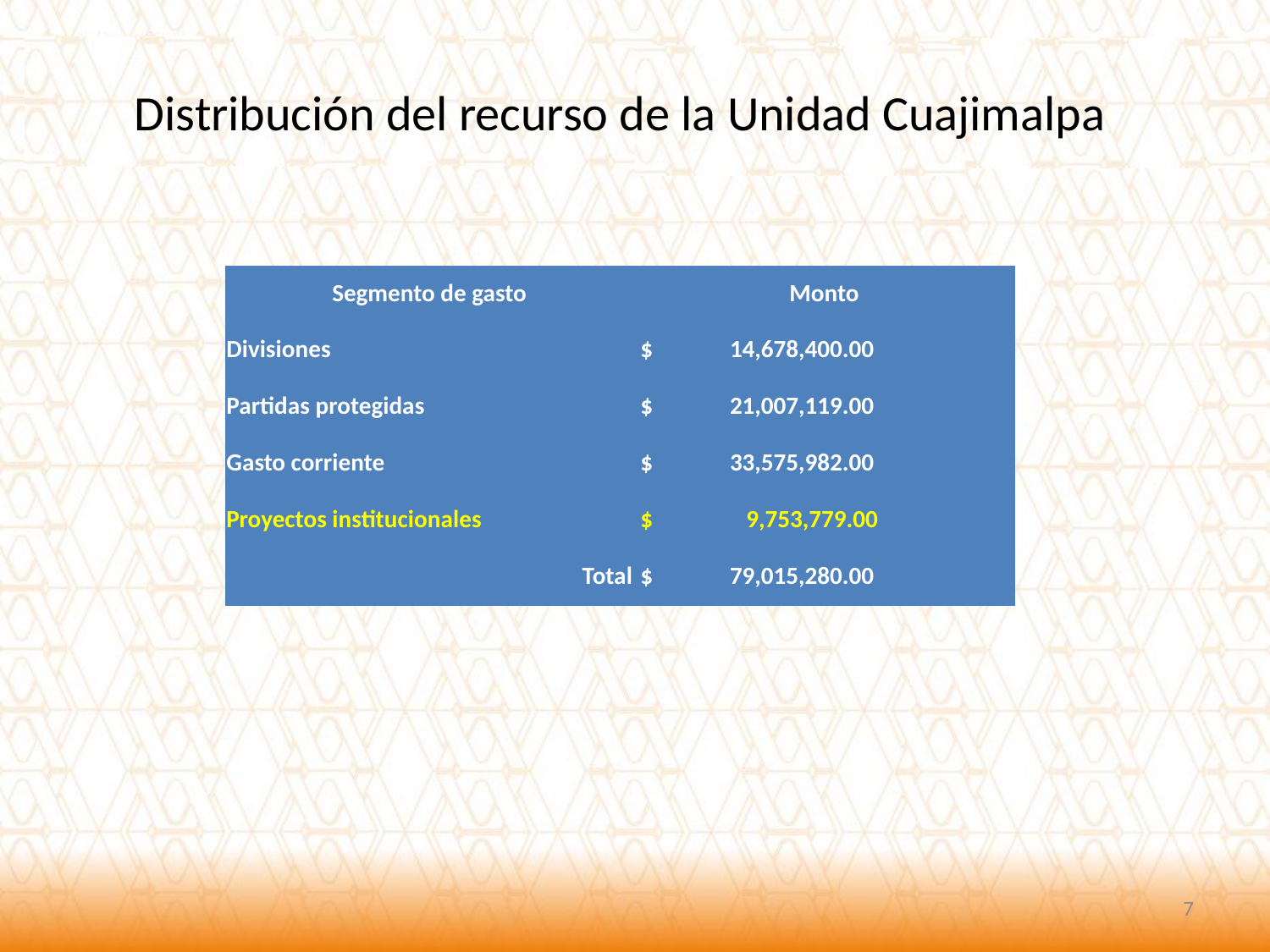

Distribución del recurso de la Unidad Cuajimalpa
| Segmento de gasto | Monto |
| --- | --- |
| Divisiones | $ 14,678,400.00 |
| Partidas protegidas | $ 21,007,119.00 |
| Gasto corriente | $ 33,575,982.00 |
| Proyectos institucionales | $ 9,753,779.00 |
| Total | $ 79,015,280.00 |
7